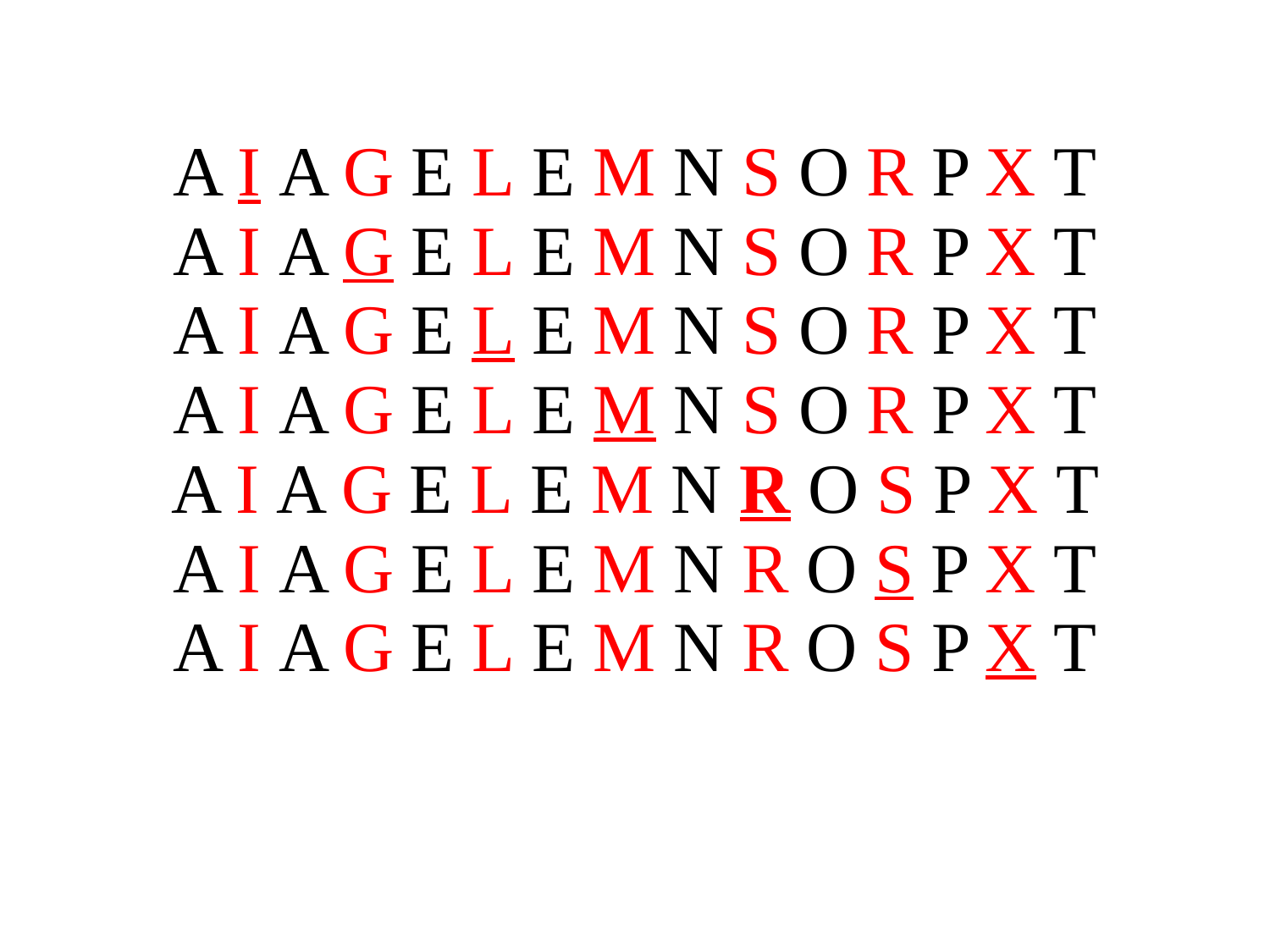

A I A G E L E M N S O R P X T

A I A G E L E M N S O R P X T

A I A G E L E M N S O R P X T

A I A G E L E M N S O R P X T

A I A G E L E M N R O S P X T

A I A G E L E M N R O S P X T

A I A G E L E M N R O S P X T